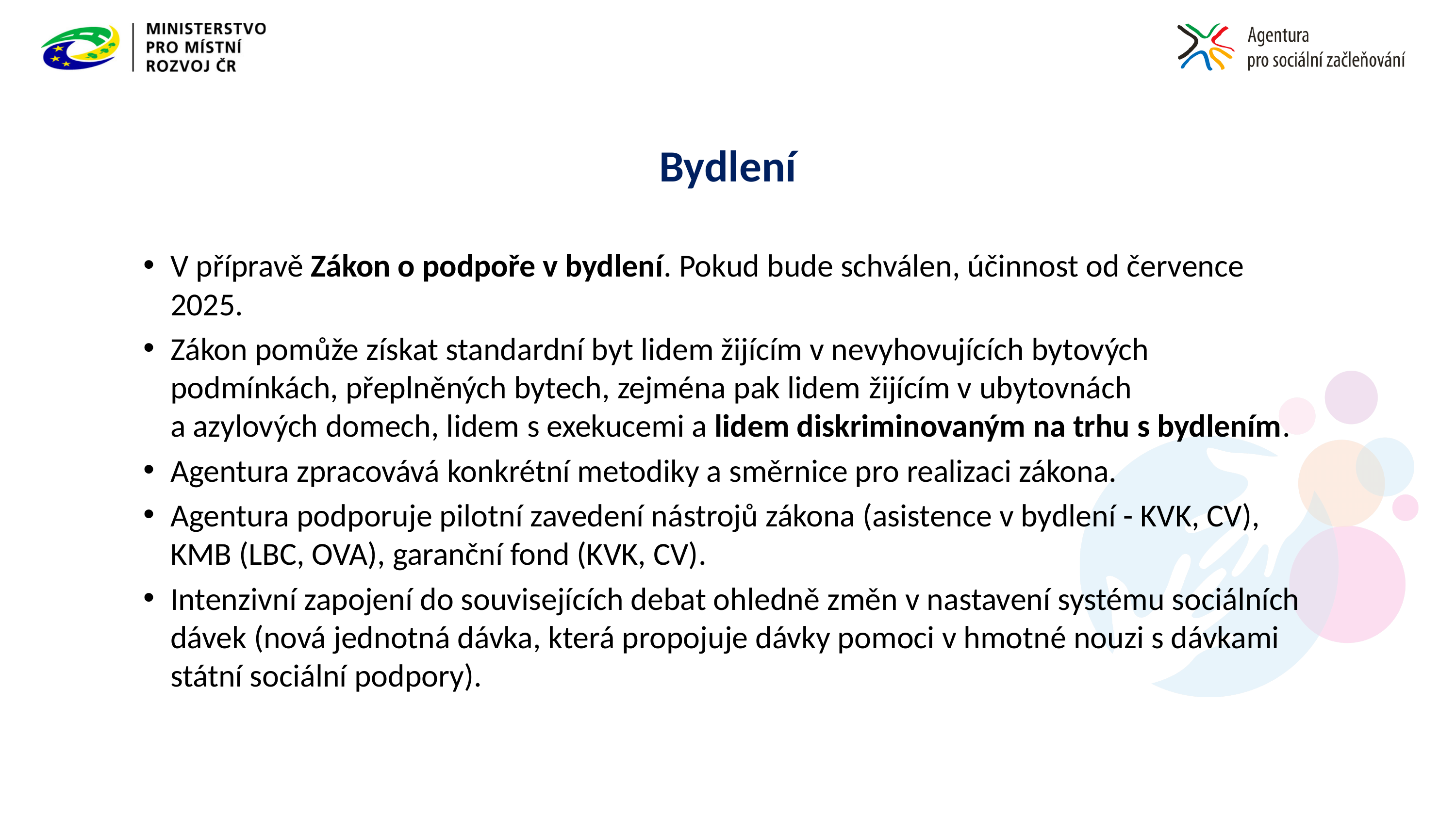

# Bydlení
V přípravě Zákon o podpoře v bydlení. Pokud bude schválen, účinnost od července 2025.
Zákon pomůže získat standardní byt lidem žijícím v nevyhovujících bytových podmínkách, přeplněných bytech, zejména pak lidem žijícím v ubytovnách a azylových domech, lidem s exekucemi a lidem diskriminovaným na trhu s bydlením.
Agentura zpracovává konkrétní metodiky a směrnice pro realizaci zákona.
Agentura podporuje pilotní zavedení nástrojů zákona (asistence v bydlení - KVK, CV), KMB (LBC, OVA), garanční fond (KVK, CV).
Intenzivní zapojení do souvisejících debat ohledně změn v nastavení systému sociálních dávek (nová jednotná dávka, která propojuje dávky pomoci v hmotné nouzi s dávkami státní sociální podpory).